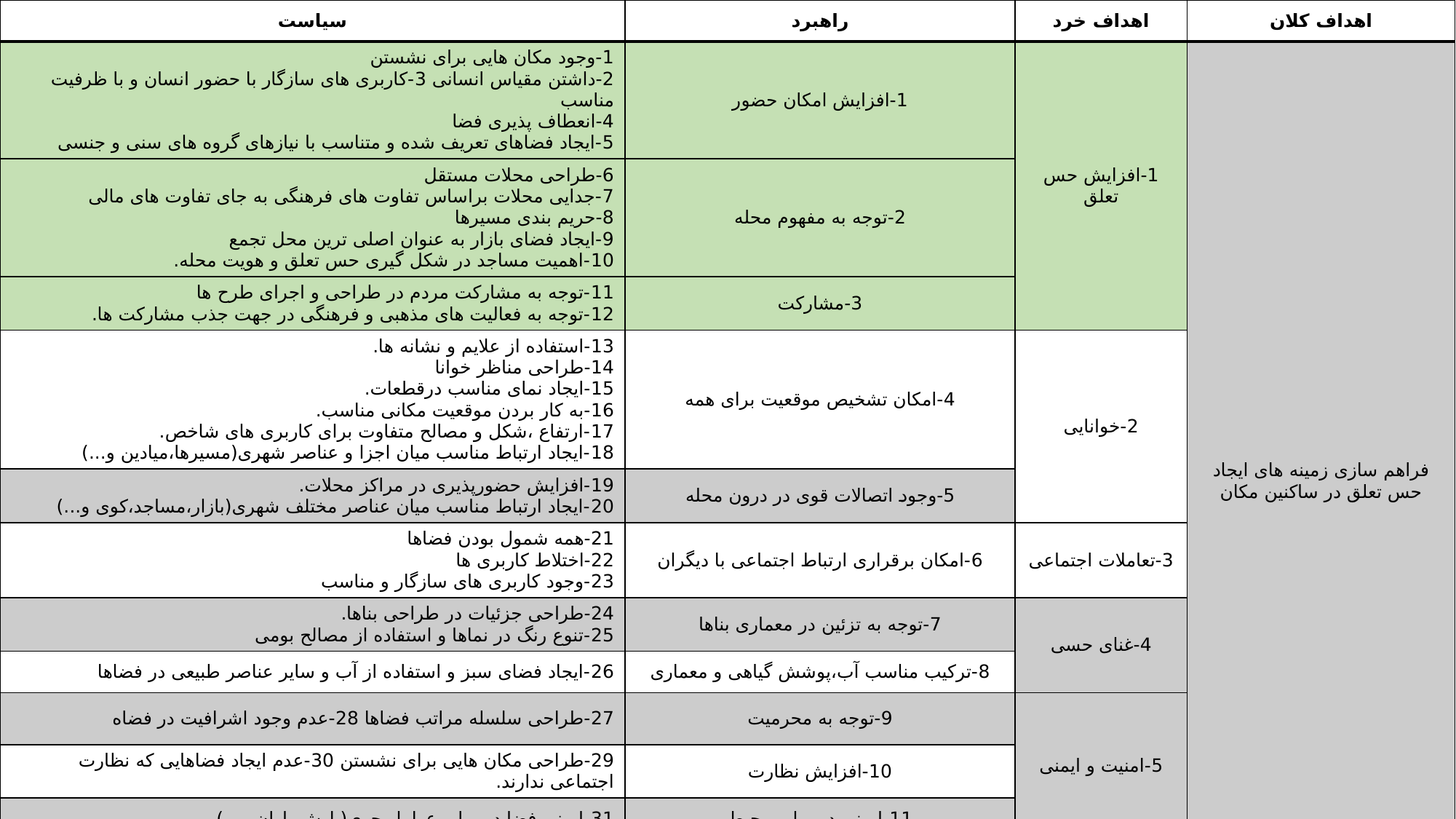

| سیاست | راهبرد | اهداف خرد | اهداف کلان |
| --- | --- | --- | --- |
| 1-وجود مکان هایی برای نشستن 2-داشتن مقیاس انسانی 3-کاربری های سازگار با حضور انسان و با ظرفیت مناسب 4-انعطاف پذیری فضا 5-ایجاد فضاهای تعریف شده و متناسب با نیازهای گروه های سنی و جنسی | 1-افزایش امکان حضور | 1-افزایش حس تعلق | فراهم سازی زمینه های ایجاد حس تعلق در ساکنین مکان |
| 6-طراحی محلات مستقل 7-جدایی محلات براساس تفاوت های فرهنگی به جای تفاوت های مالی 8-حریم بندی مسیرها 9-ایجاد فضای بازار به عنوان اصلی ترین محل تجمع 10-اهمیت مساجد در شکل گیری حس تعلق و هویت محله. | 2-توجه به مفهوم محله |  |  |
| 11-توجه به مشارکت مردم در طراحی و اجرای طرح ها 12-توجه به فعالیت های مذهبی و فرهنگی در جهت جذب مشارکت ها. | 3-مشارکت |  |  |
| 13-استفاده از علایم و نشانه ها. 14-طراحی مناظر خوانا 15-ایجاد نمای مناسب درقطعات. 16-به کار بردن موقعیت مکانی مناسب. 17-ارتفاع ،شکل و مصالح متفاوت برای کاربری های شاخص. 18-ایجاد ارتباط مناسب میان اجزا و عناصر شهری(مسیرها،میادین و...) | 4-امکان تشخیص موقعیت برای همه | 2-خوانایی |  |
| 19-افزایش حضورپذیری در مراکز محلات. 20-ایجاد ارتباط مناسب میان عناصر مختلف شهری(بازار،مساجد،کوی و...) | 5-وجود اتصالات قوی در درون محله |  |  |
| 21-همه شمول بودن فضاها 22-اختلاط کاربری ها 23-وجود کاربری های سازگار و مناسب | 6-امکان برقراری ارتباط اجتماعی با دیگران | 3-تعاملات اجتماعی |  |
| 24-طراحی جزئیات در طراحی بناها. 25-تنوع رنگ در نماها و استفاده از مصالح بومی | 7-توجه به تزئین در معماری بناها | 4-غنای حسی |  |
| 26-ایجاد فضای سبز و استفاده از آب و سایر عناصر طبیعی در فضاها | 8-ترکیب مناسب آب،پوشش گیاهی و معماری |  |  |
| 27-طراحی سلسله مراتب فضاها 28-عدم وجود اشرافیت در فضاه | 9-توجه به محرمیت | 5-امنیت و ایمنی |  |
| 29-طراحی مکان هایی برای نشستن 30-عدم ایجاد فضاهایی که نظارت اجتماعی ندارند. | 10-افزایش نظارت |  |  |
| 31-ایمنی فضا در برابر عوامل جوی(بارش باران و...) | 11-ایمنی در برابر محیط |  |  |